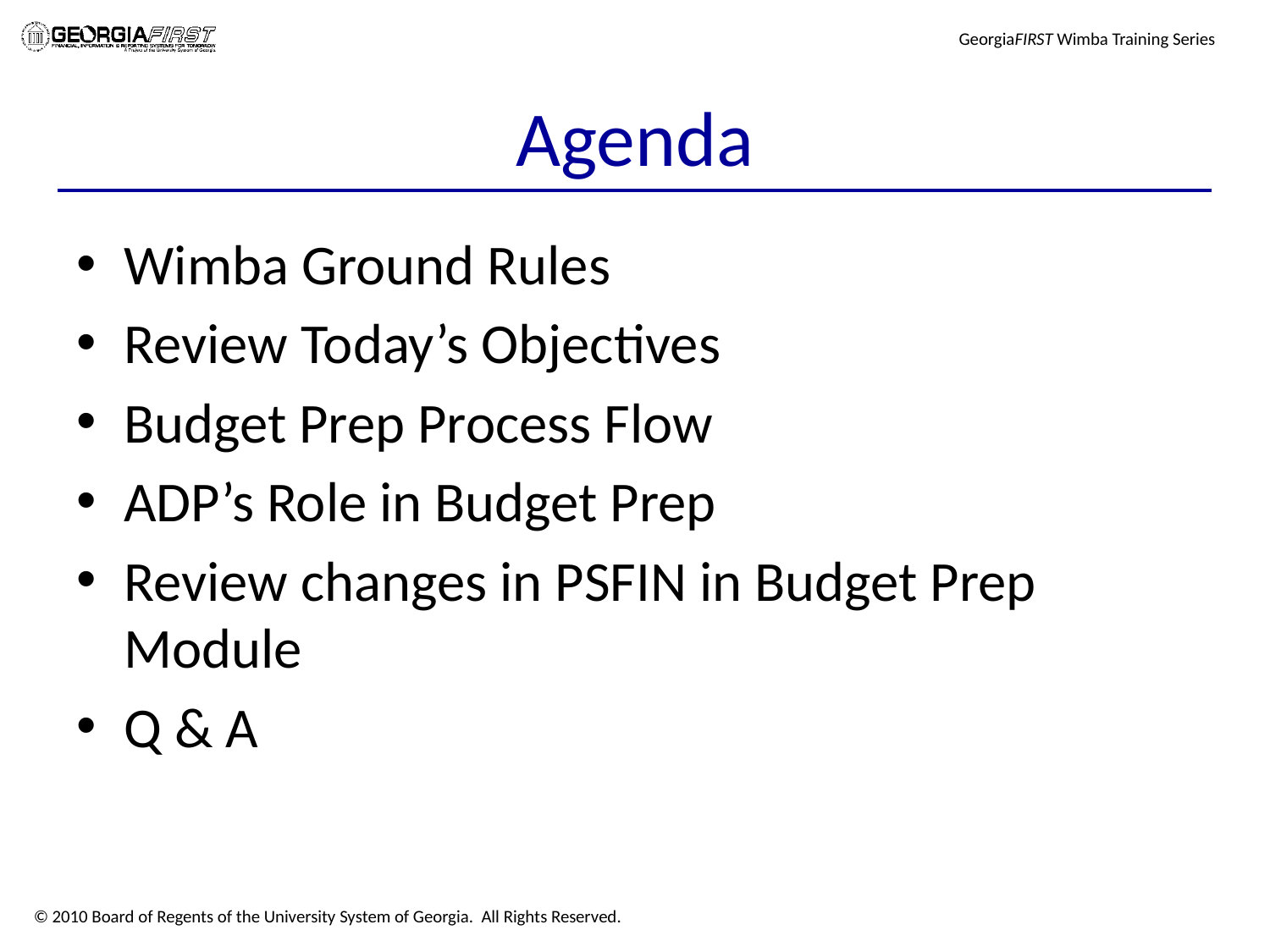

# Agenda
Wimba Ground Rules
Review Today’s Objectives
Budget Prep Process Flow
ADP’s Role in Budget Prep
Review changes in PSFIN in Budget Prep Module
Q & A